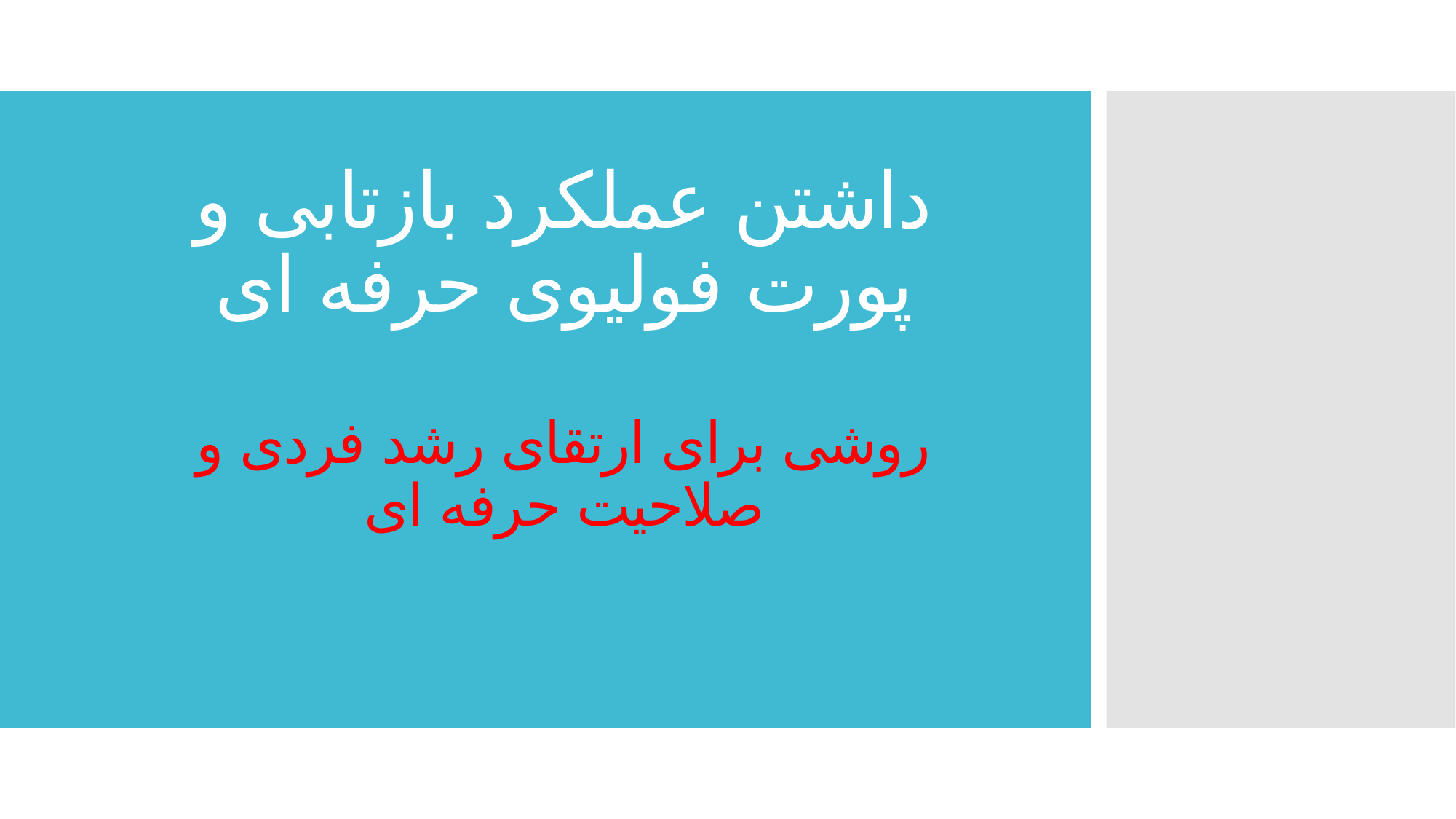

# داشتن عملکرد بازتابی و پورت فولیوی حرفه ای روشی برای ارتقای رشد فردی و صلاحیت حرفه ای